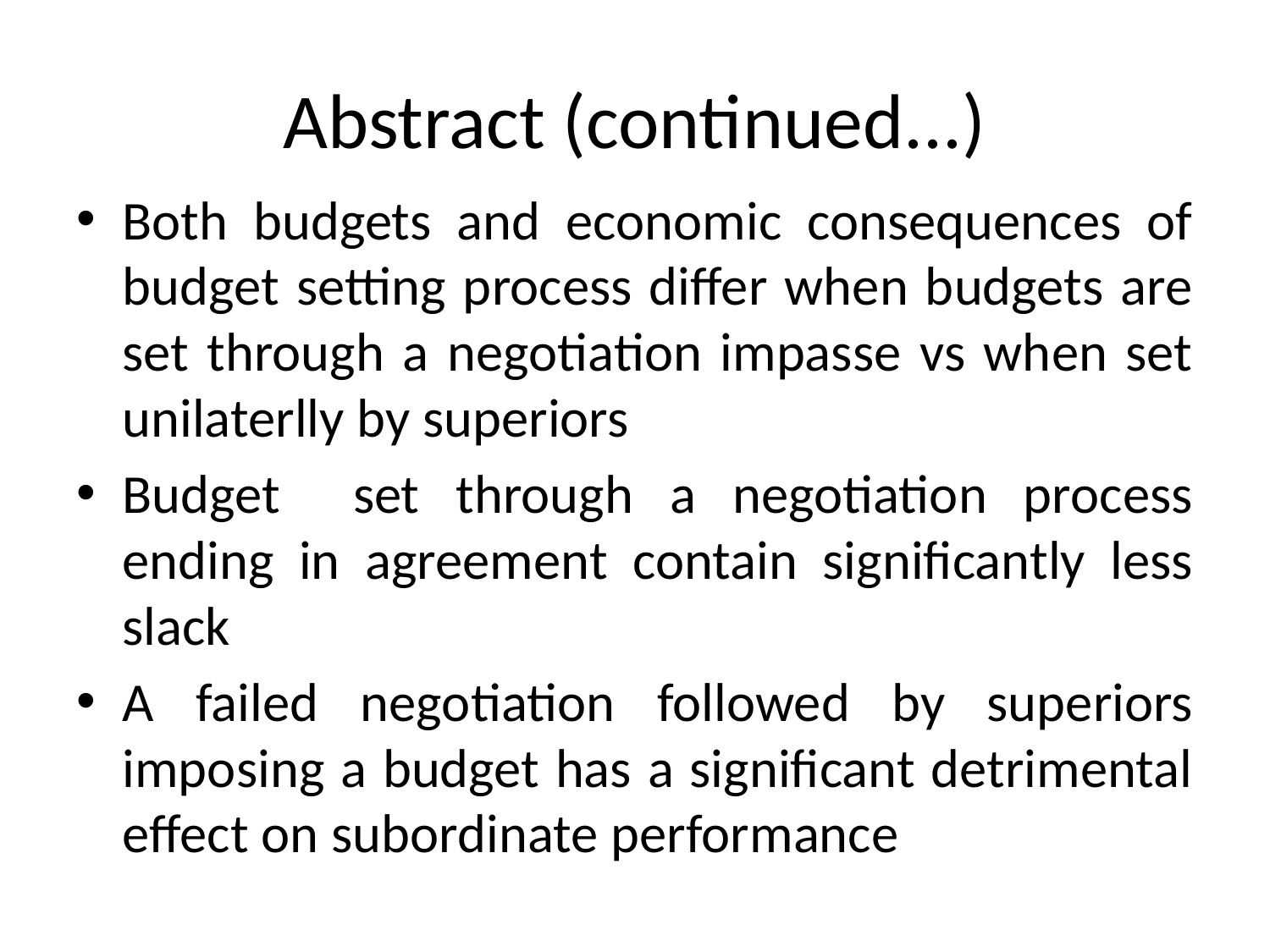

# Abstract (continued...)
Both budgets and economic consequences of budget setting process differ when budgets are set through a negotiation impasse vs when set unilaterlly by superiors
Budget  set through a negotiation process ending in agreement contain significantly less slack
A failed negotiation followed by superiors imposing a budget has a significant detrimental effect on subordinate performance